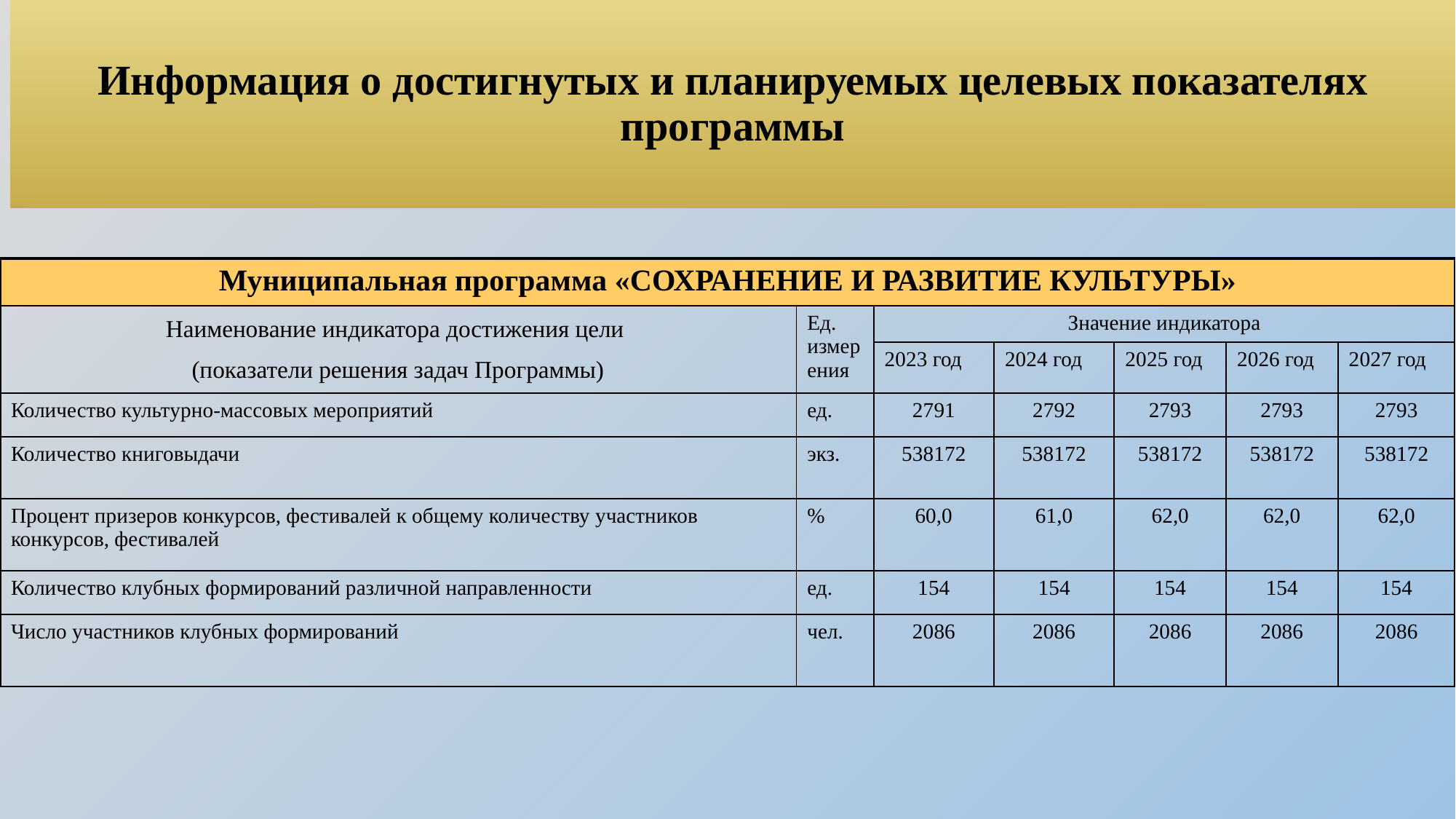

Информация о достигнутых и планируемых целевых показателях программы
| Муниципальная программа «СОХРАНЕНИЕ И РАЗВИТИЕ КУЛЬТУРЫ» |  |  |  |  |  |  |
| --- | --- | --- | --- | --- | --- | --- |
| Наименование индикатора достижения цели (показатели решения задач Программы) | Ед. измерения | Значение индикатора |  |  |  |  |
|  |  | 2023 год | 2024 год | 2025 год | 2026 год | 2027 год |
| Количество культурно-массовых мероприятий | ед. | 2791 | 2792 | 2793 | 2793 | 2793 |
| Количество книговыдачи | экз. | 538172 | 538172 | 538172 | 538172 | 538172 |
| Процент призеров конкурсов, фестивалей к общему количеству участников конкурсов, фестивалей | % | 60,0 | 61,0 | 62,0 | 62,0 | 62,0 |
| Количество клубных формирований различной направленности | ед. | 154 | 154 | 154 | 154 | 154 |
| Число участников клубных формирований | чел. | 2086 | 2086 | 2086 | 2086 | 2086 |